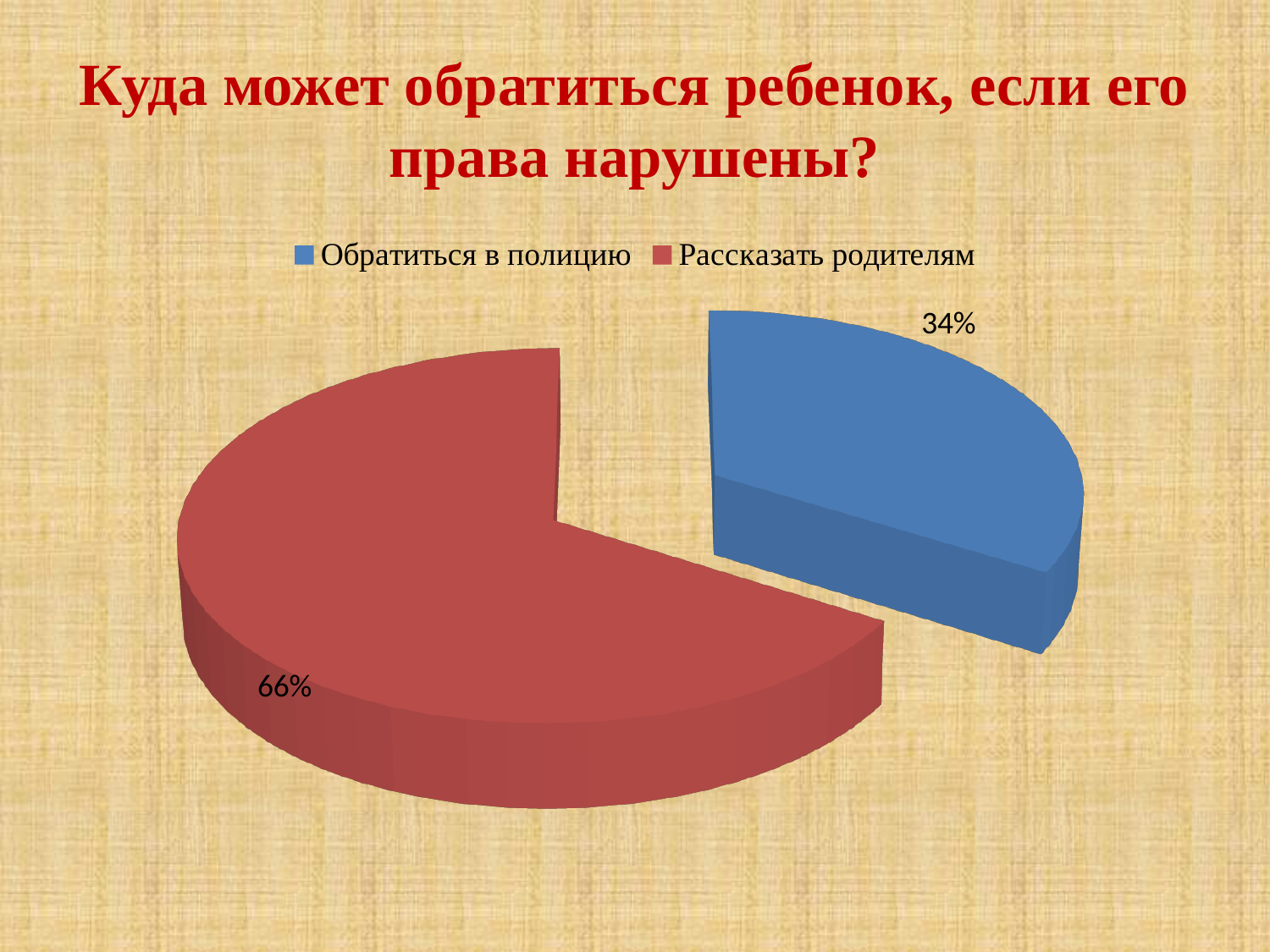

# Куда может обратиться ребенок, если его права нарушены?

[unsupported chart]